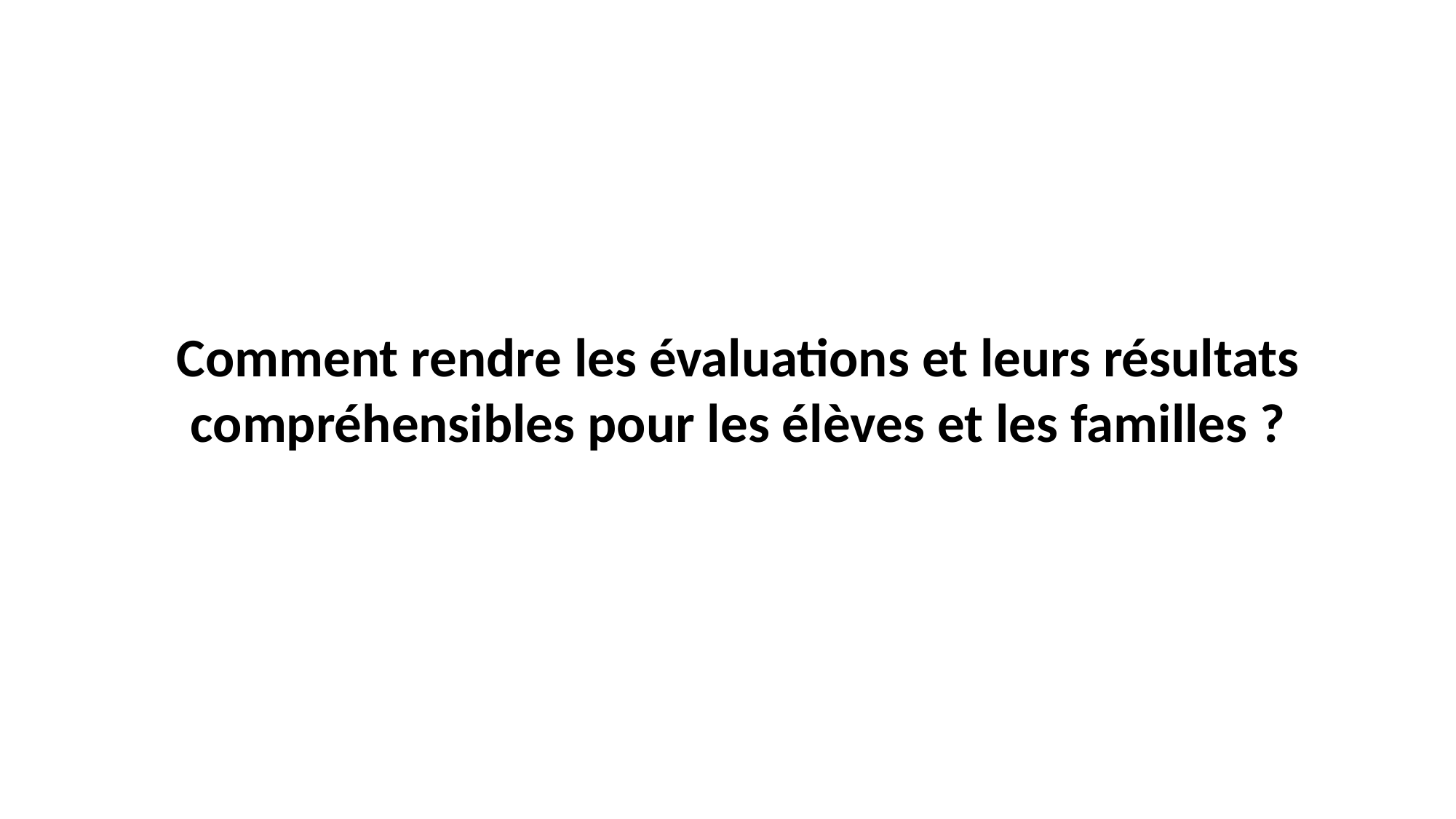

Comment rendre les évaluations et leurs résultats compréhensibles pour les élèves et les familles ?